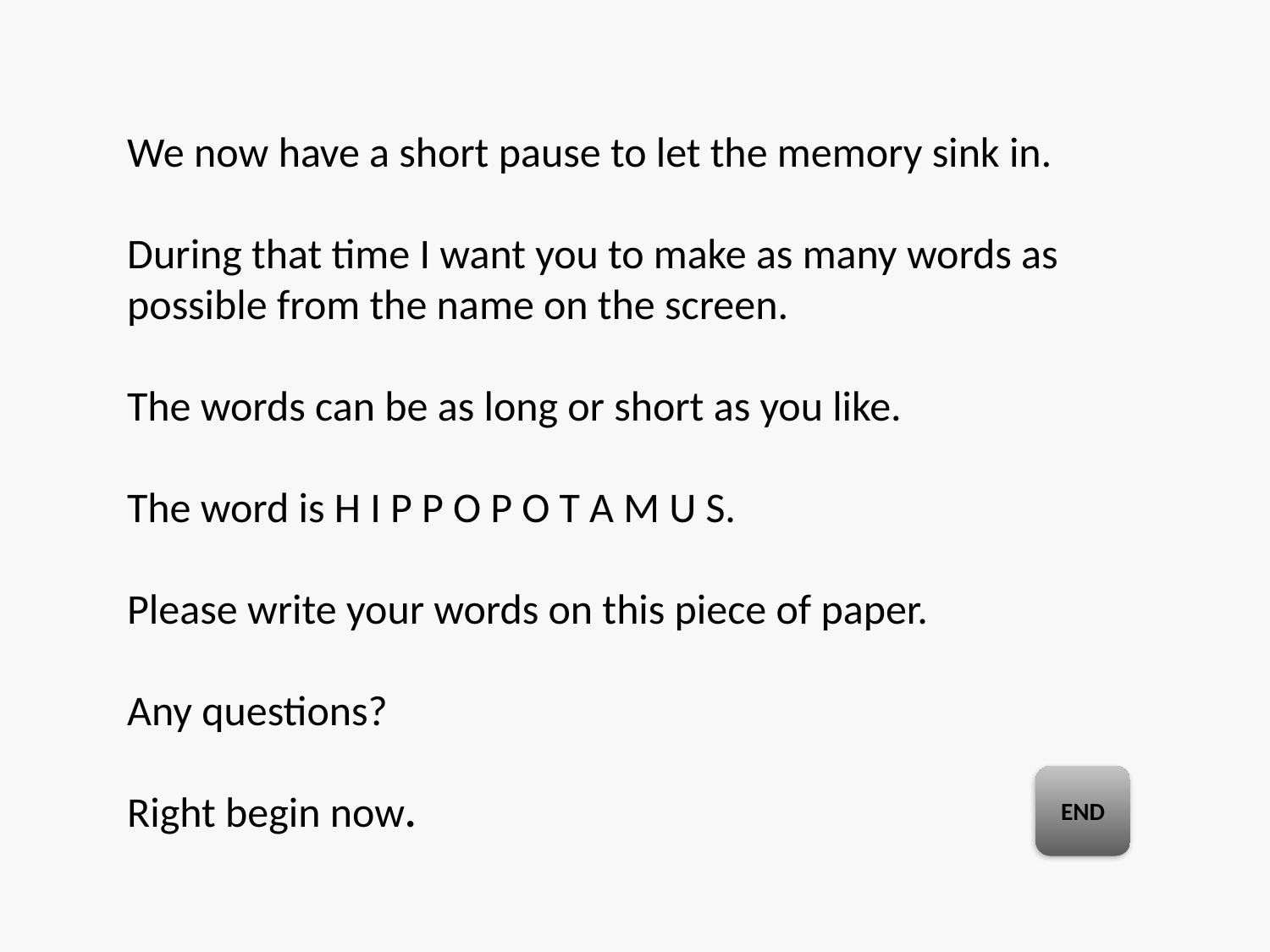

We now have a short pause to let the memory sink in.

During that time I want you to make as many words as possible from the name on the screen.

The words can be as long or short as you like.

The word is H I P P O P O T A M U S.

Please write your words on this piece of paper.

Any questions?

Right begin now.
END